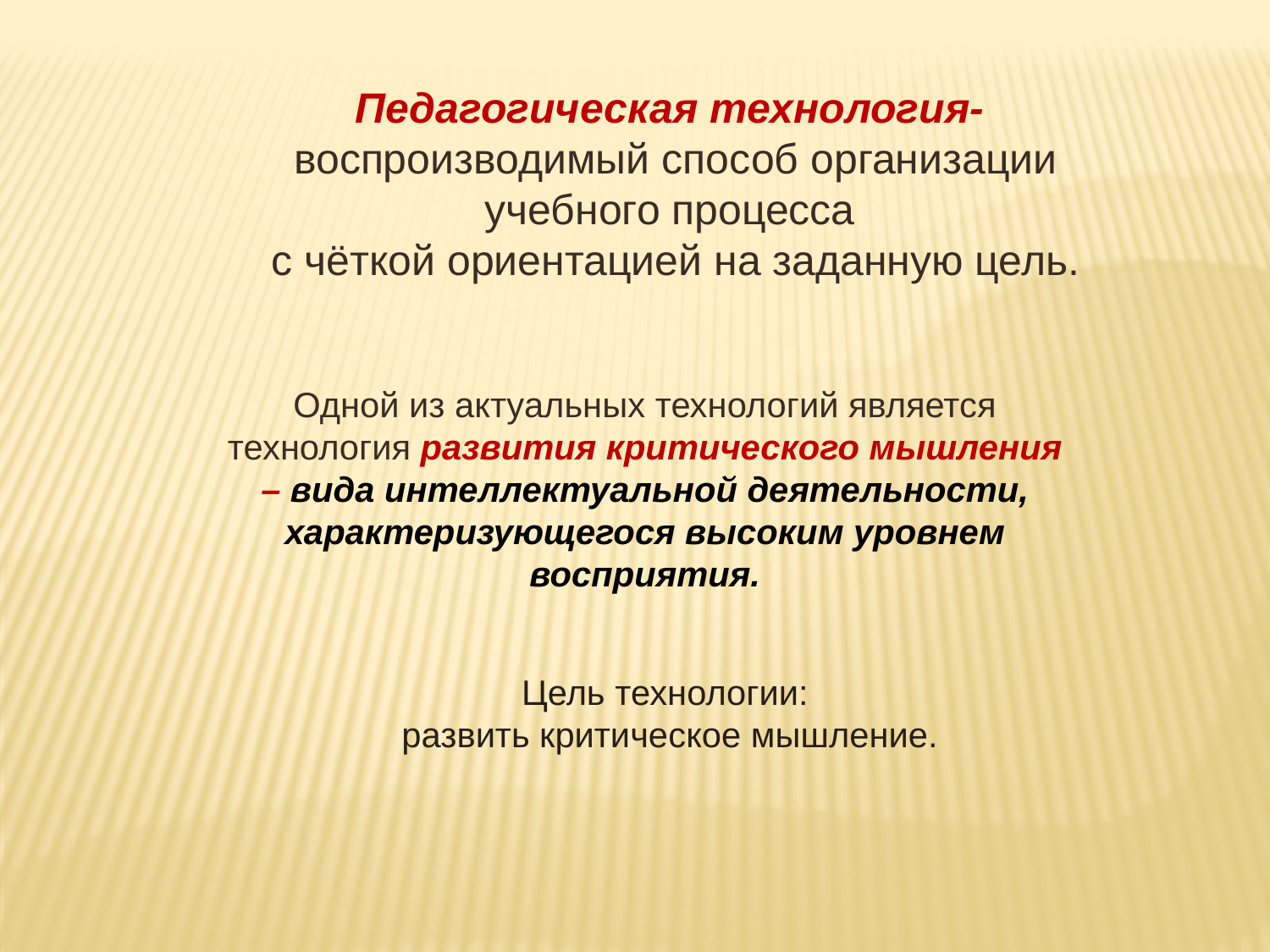

Педагогическая технология-
 воспроизводимый способ организации учебного процесса
 с чёткой ориентацией на заданную цель.
Одной из актуальных технологий является технология развития критического мышления – вида интеллектуальной деятельности, характеризующегося высоким уровнем восприятия.

Цель технологии:
 развить критическое мышление.